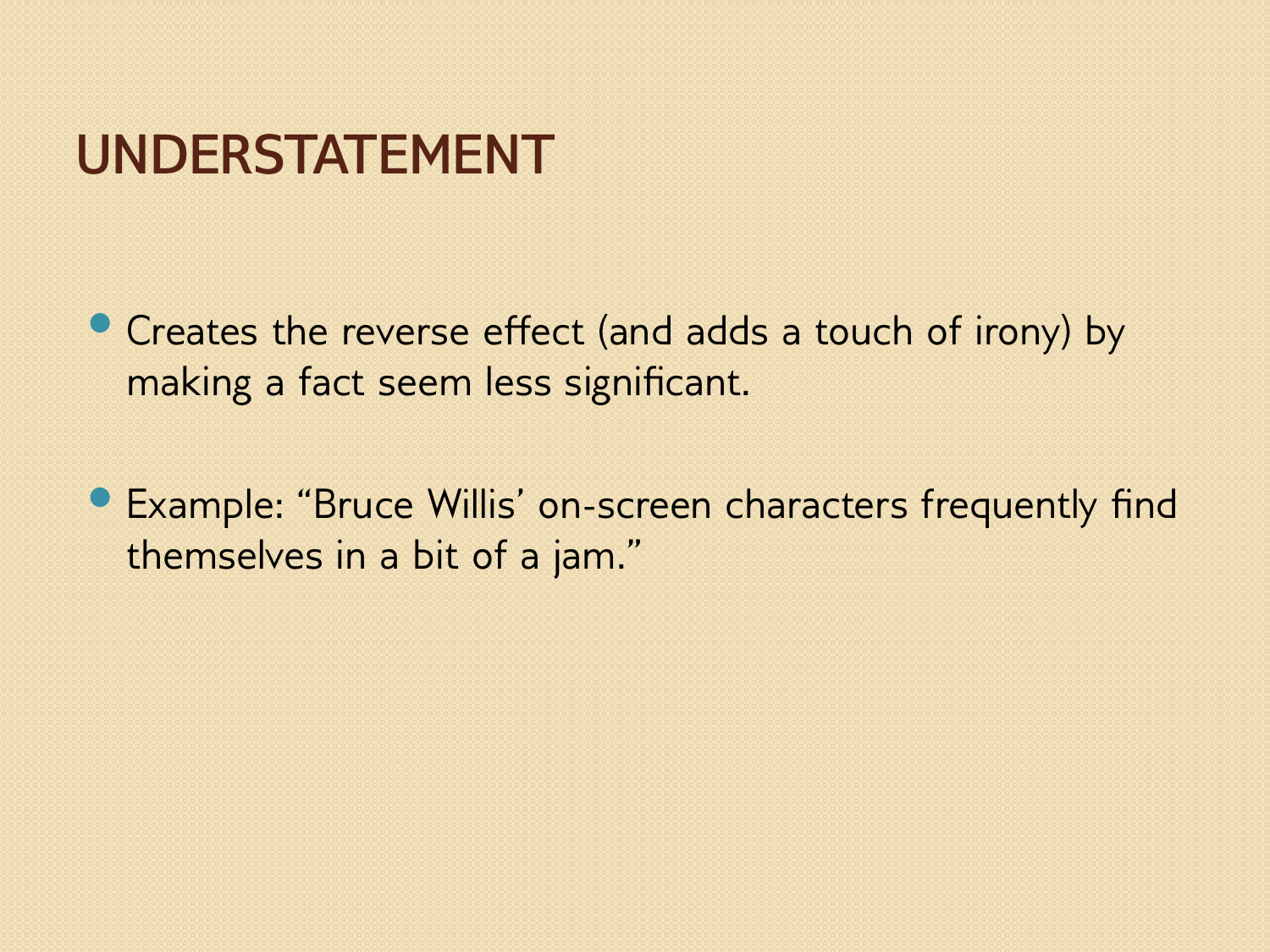

# understatement

Creates the reverse effect (and adds a touch of irony) by making a fact seem less significant.

Example: “Bruce Willis’ on-screen characters frequently find themselves in a bit of a jam.”